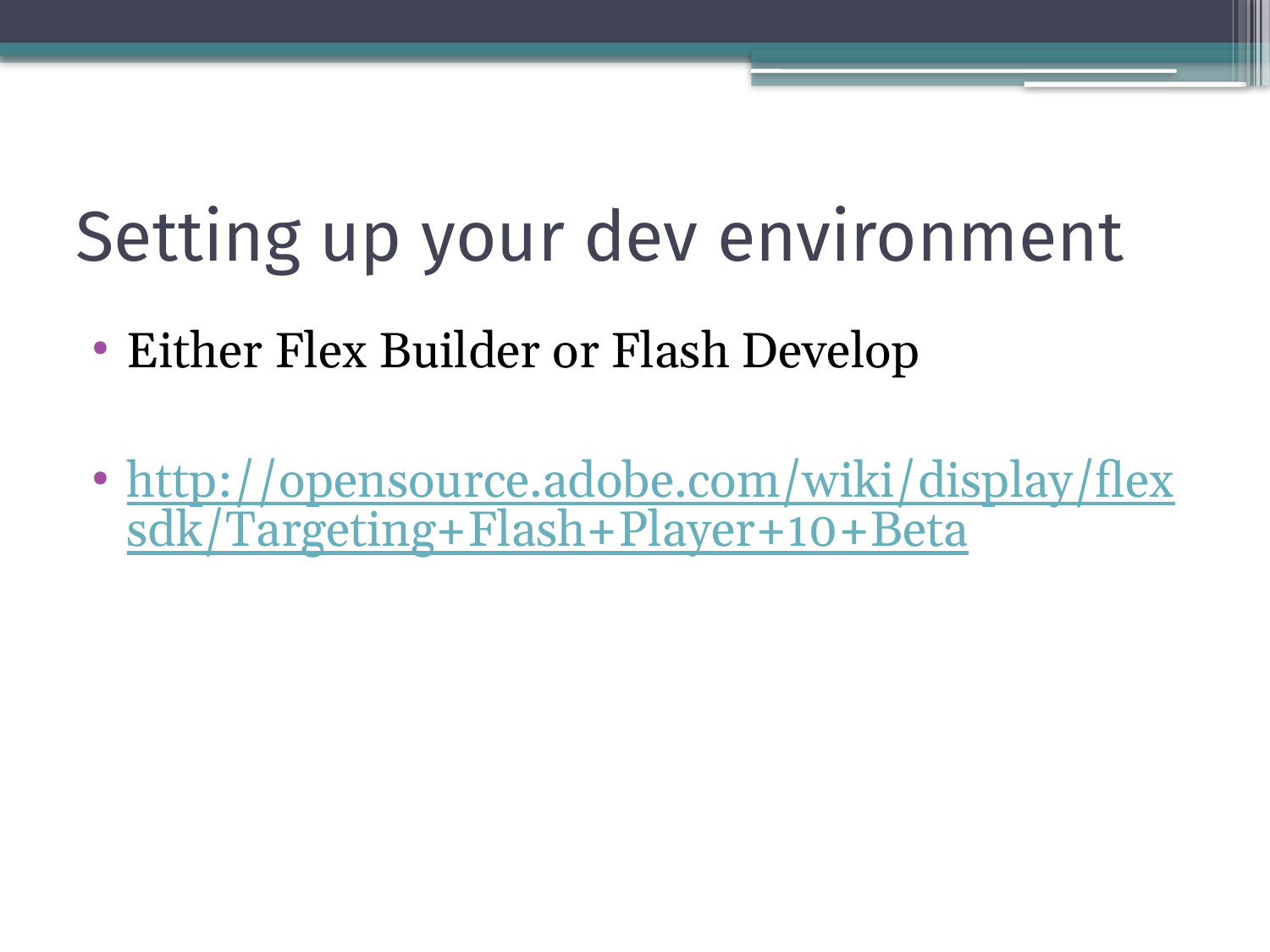

# Setting up your dev environment
Either Flex Builder or Flash Develop

http://opensource.adobe.com/wiki/display/flexsdk/Targeting+Flash+Player+10+Beta